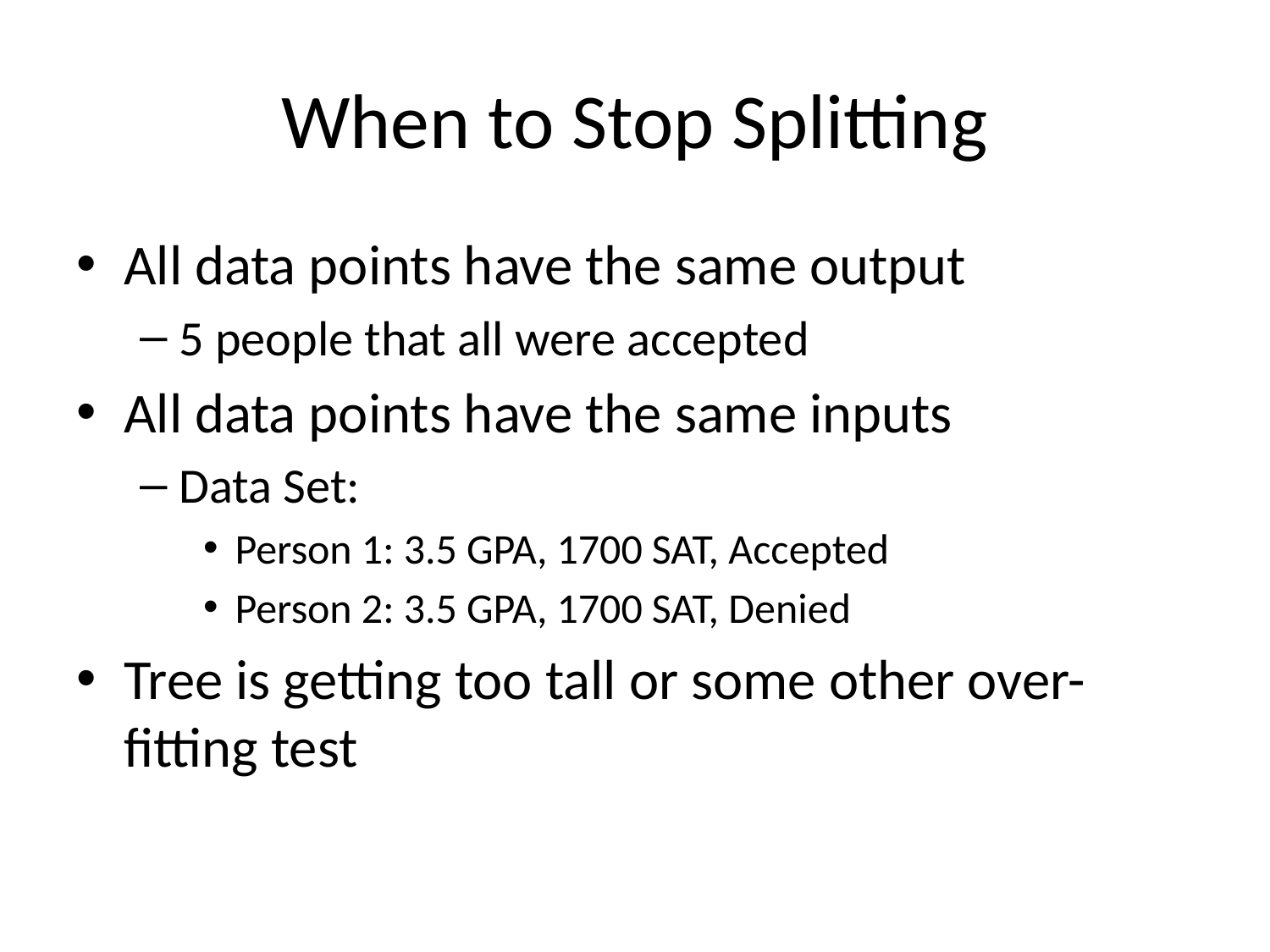

# When to Stop Splitting
All data points have the same output
5 people that all were accepted
All data points have the same inputs
Data Set:
Person 1: 3.5 GPA, 1700 SAT, Accepted
Person 2: 3.5 GPA, 1700 SAT, Denied
Tree is getting too tall or some other over-fitting test